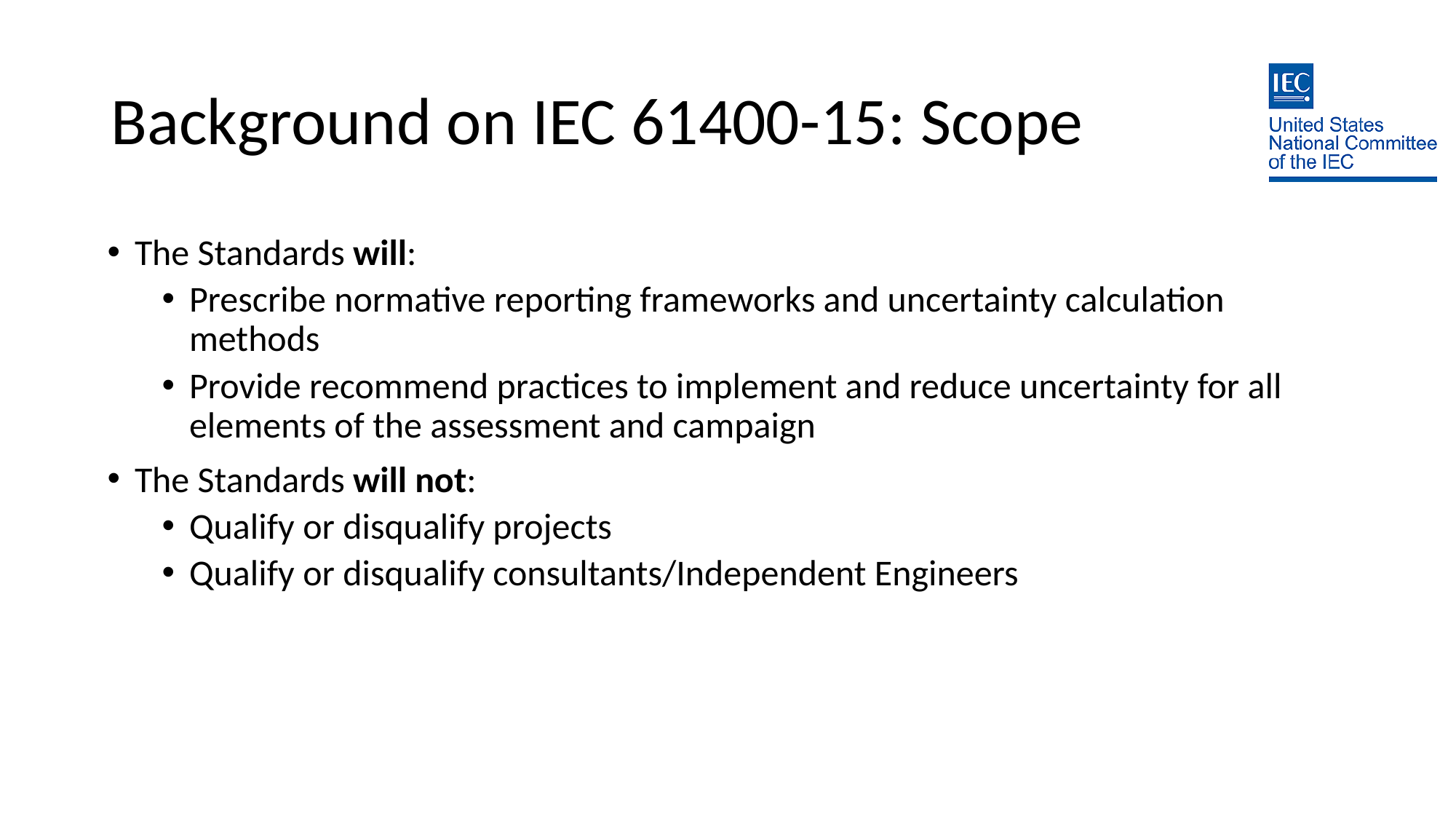

# Background on IEC 61400-15: Scope
The Standards will:
Prescribe normative reporting frameworks and uncertainty calculation methods
Provide recommend practices to implement and reduce uncertainty for all elements of the assessment and campaign
The Standards will not:
Qualify or disqualify projects
Qualify or disqualify consultants/Independent Engineers

29 September 2020
5